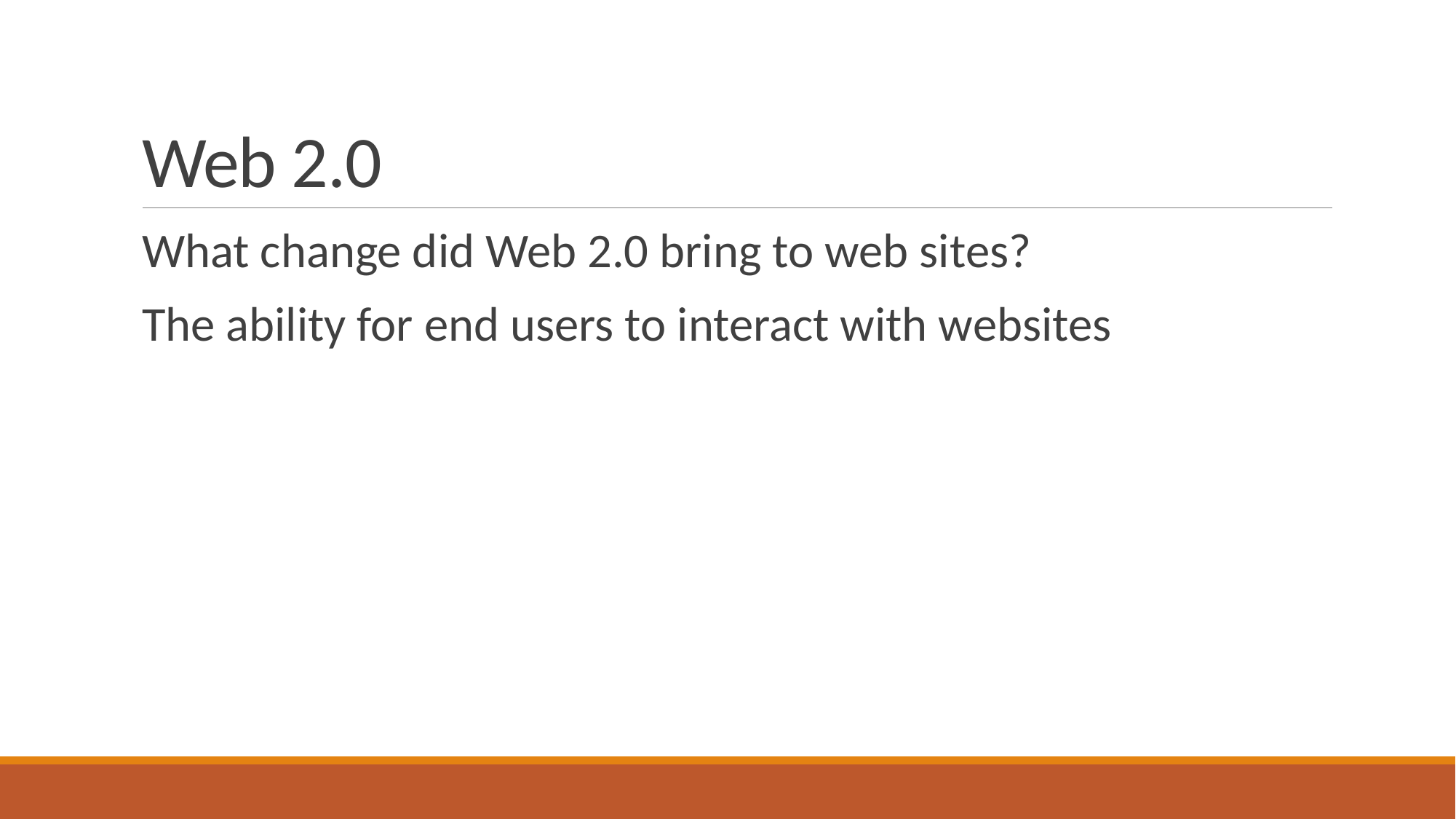

# Web 2.0
What change did Web 2.0 bring to web sites?
The ability for end users to interact with websites